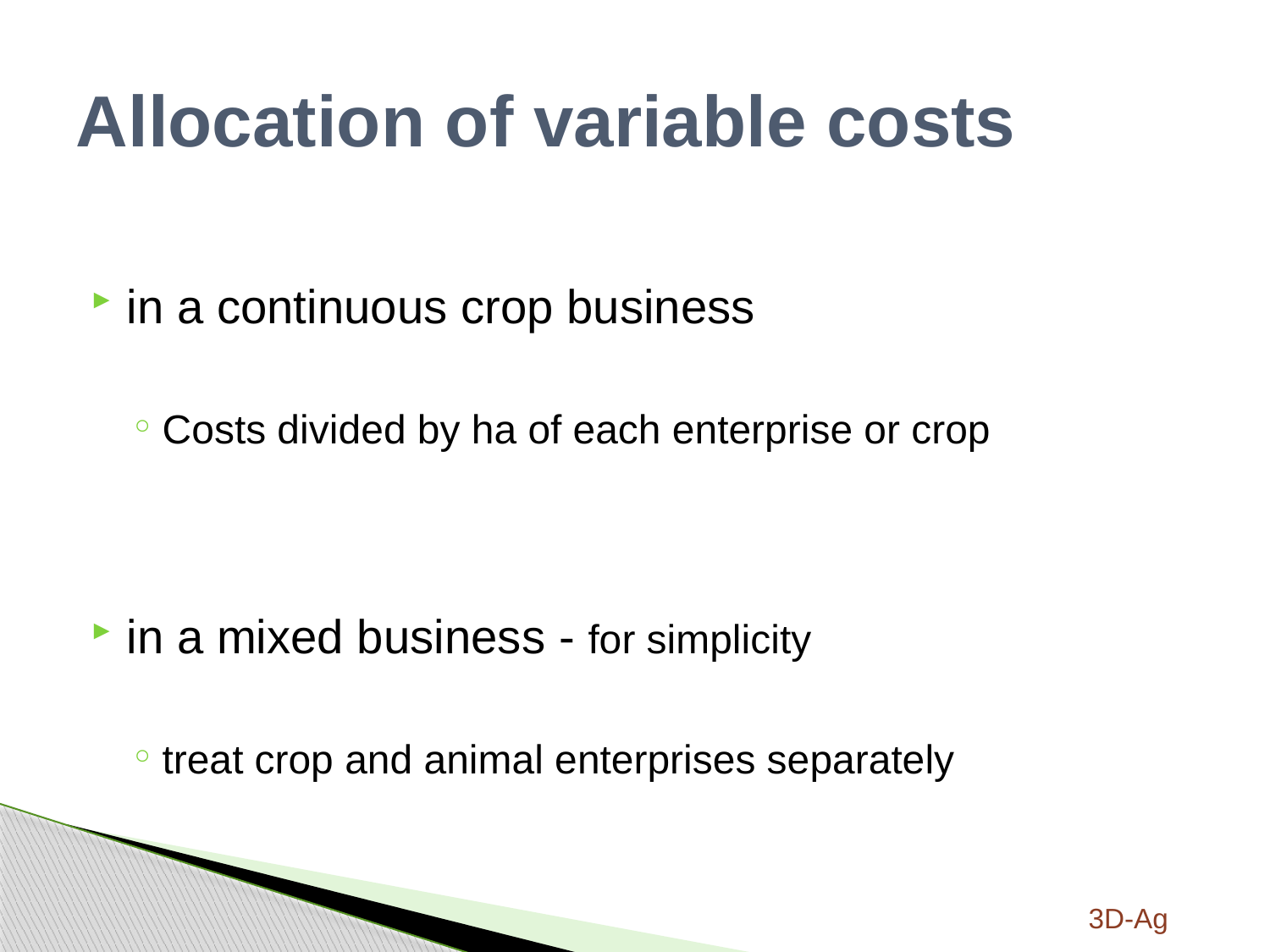

# Allocation of variable costs

in a continuous crop business

Costs divided by ha of each enterprise or crop

in a mixed business - for simplicity

treat crop and animal enterprises separately

3D-Ag